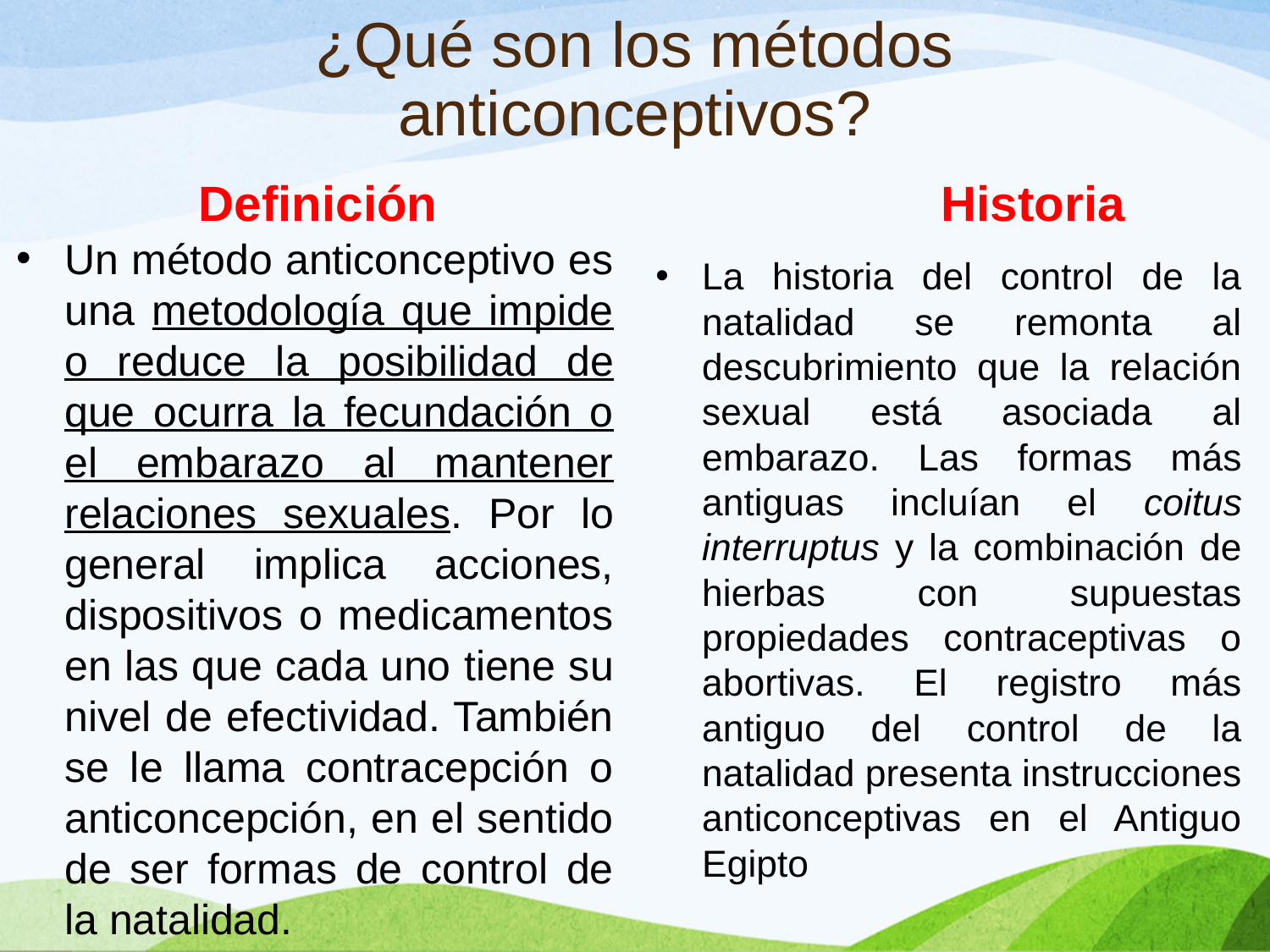

# ¿Qué son los métodos anticonceptivos?
Historia
Definición
Un método anticonceptivo es una metodología que impide o reduce la posibilidad de que ocurra la fecundación o el embarazo al mantener relaciones sexuales. Por lo general implica acciones, dispositivos o medicamentos en las que cada uno tiene su nivel de efectividad. También se le llama contracepción o anticoncepción, en el sentido de ser formas de control de la natalidad.
La historia del control de la natalidad se remonta al descubrimiento que la relación sexual está asociada al embarazo. Las formas más antiguas incluían el coitus interruptus y la combinación de hierbas con supuestas propiedades contraceptivas o abortivas. El registro más antiguo del control de la natalidad presenta instrucciones anticonceptivas en el Antiguo Egipto